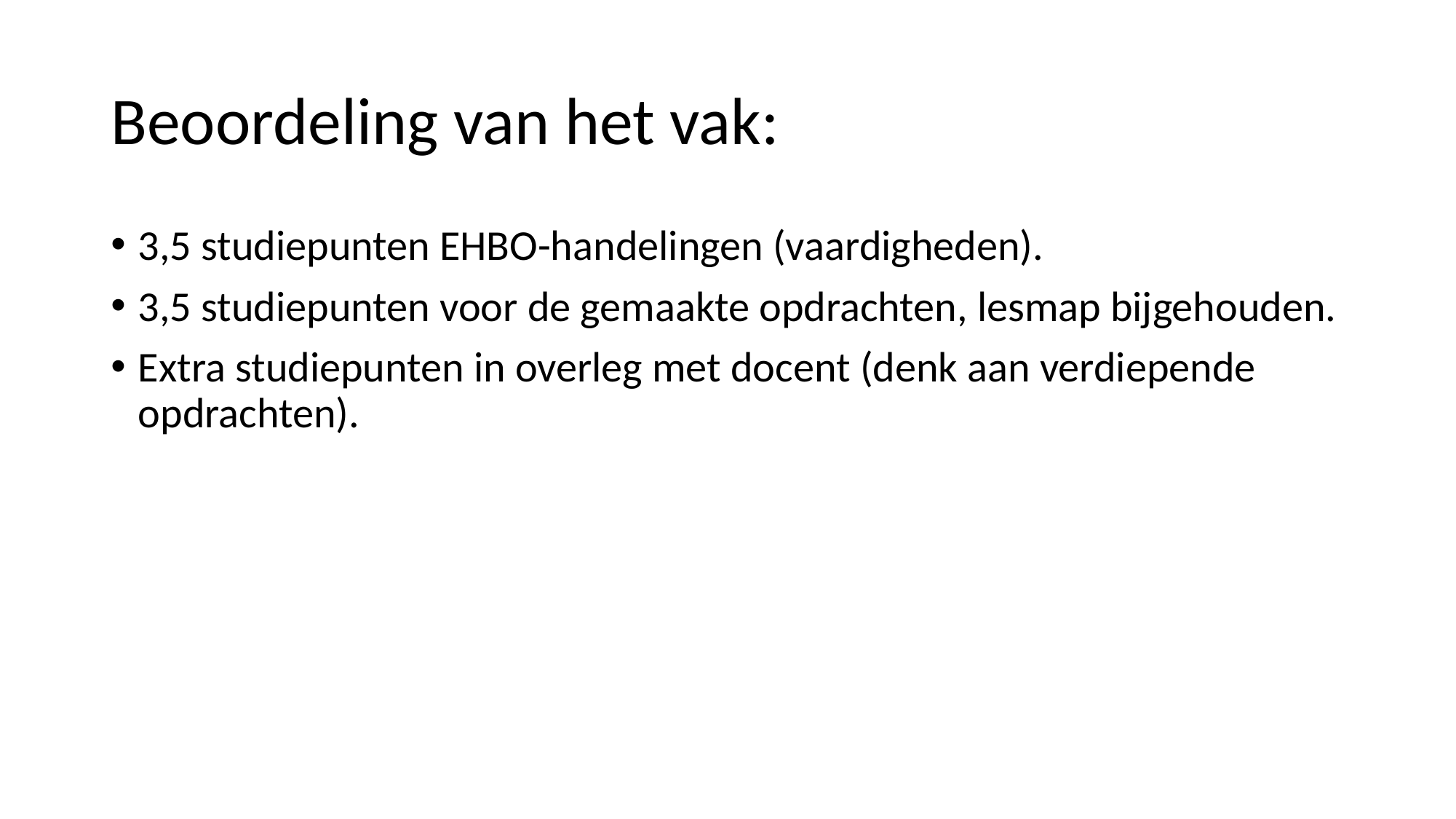

# Beoordeling van het vak:
3,5 studiepunten EHBO-handelingen (vaardigheden).
3,5 studiepunten voor de gemaakte opdrachten, lesmap bijgehouden.
Extra studiepunten in overleg met docent (denk aan verdiepende opdrachten).